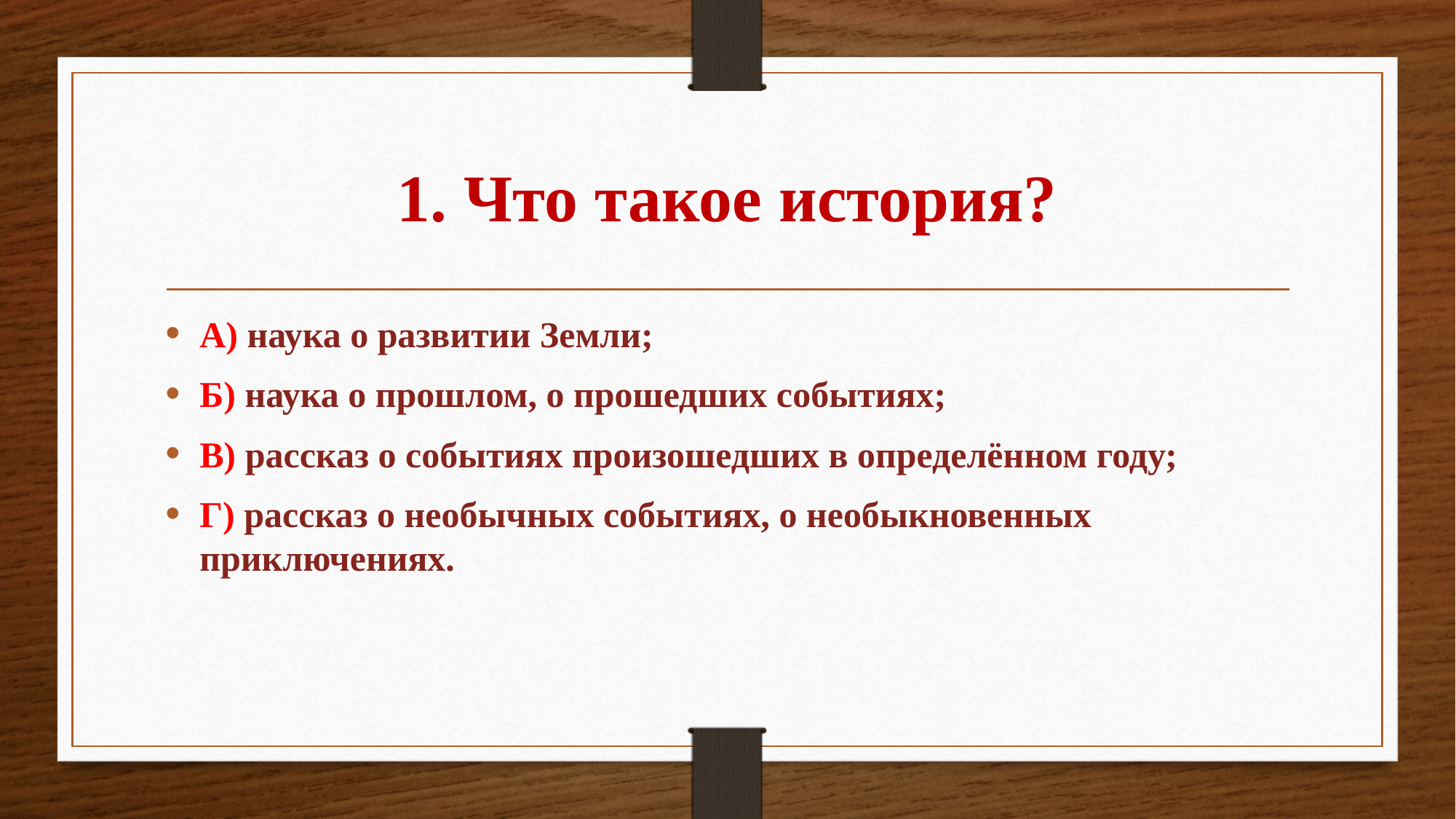

# 1. Что такое история?
А) наука о развитии Земли;
Б) наука о прошлом, о прошедших событиях;
В) рассказ о событиях произошедших в определённом году;
Г) рассказ о необычных событиях, о необыкновенных приключениях.